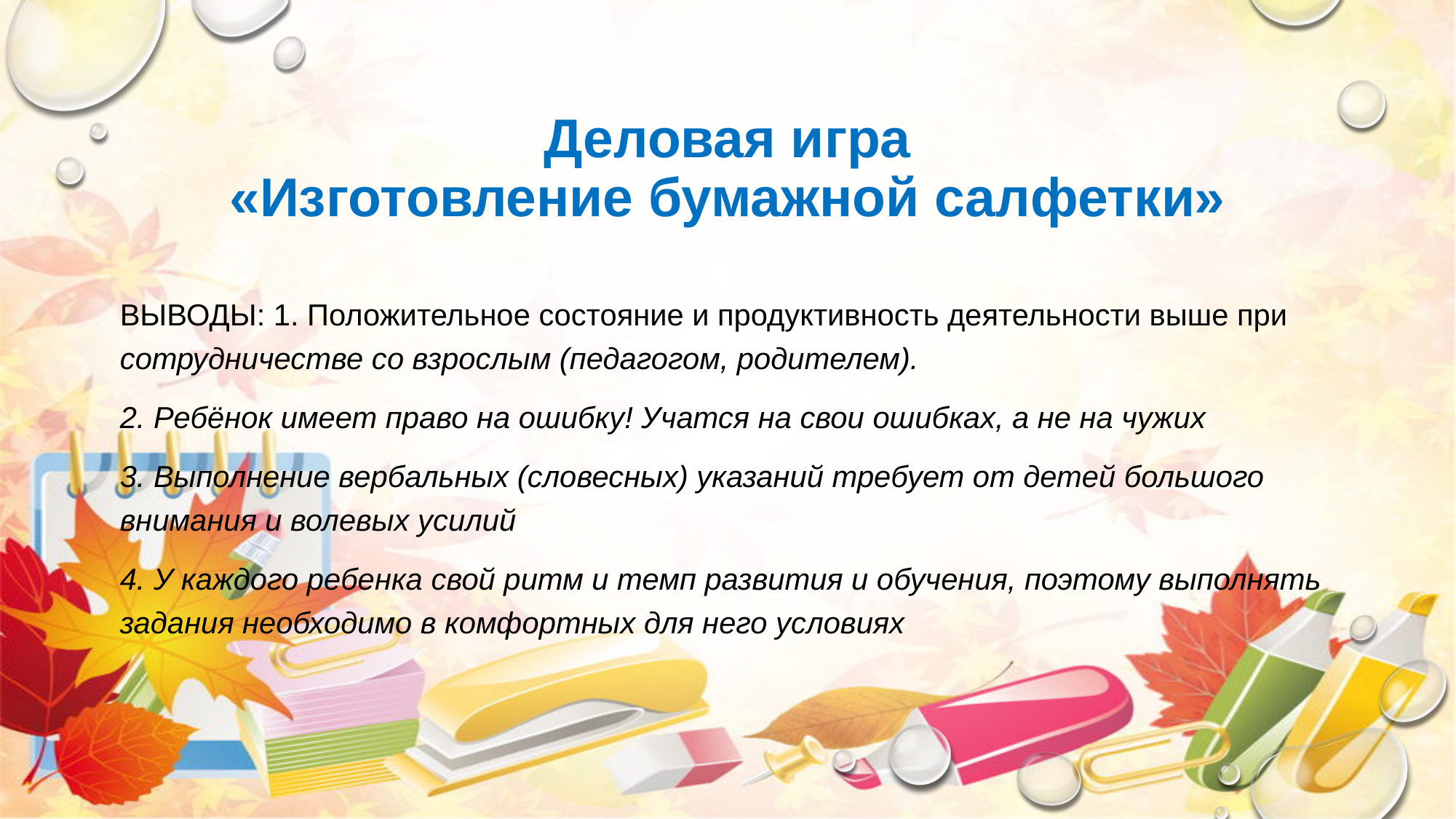

# Деловая игра «Изготовление бумажной салфетки»
Выводы: 1. Положительное состояние и продуктивность деятельности выше при сотрудничестве со взрослым (педагогом, родителем).
2. Ребёнок имеет право на ошибку! Учатся на свои ошибках, а не на чужих
3. Выполнение вербальных (словесных) указаний требует от детей большого внимания и волевых усилий
4. У каждого ребенка свой ритм и темп развития и обучения, поэтому выполнять задания необходимо в комфортных для него условиях